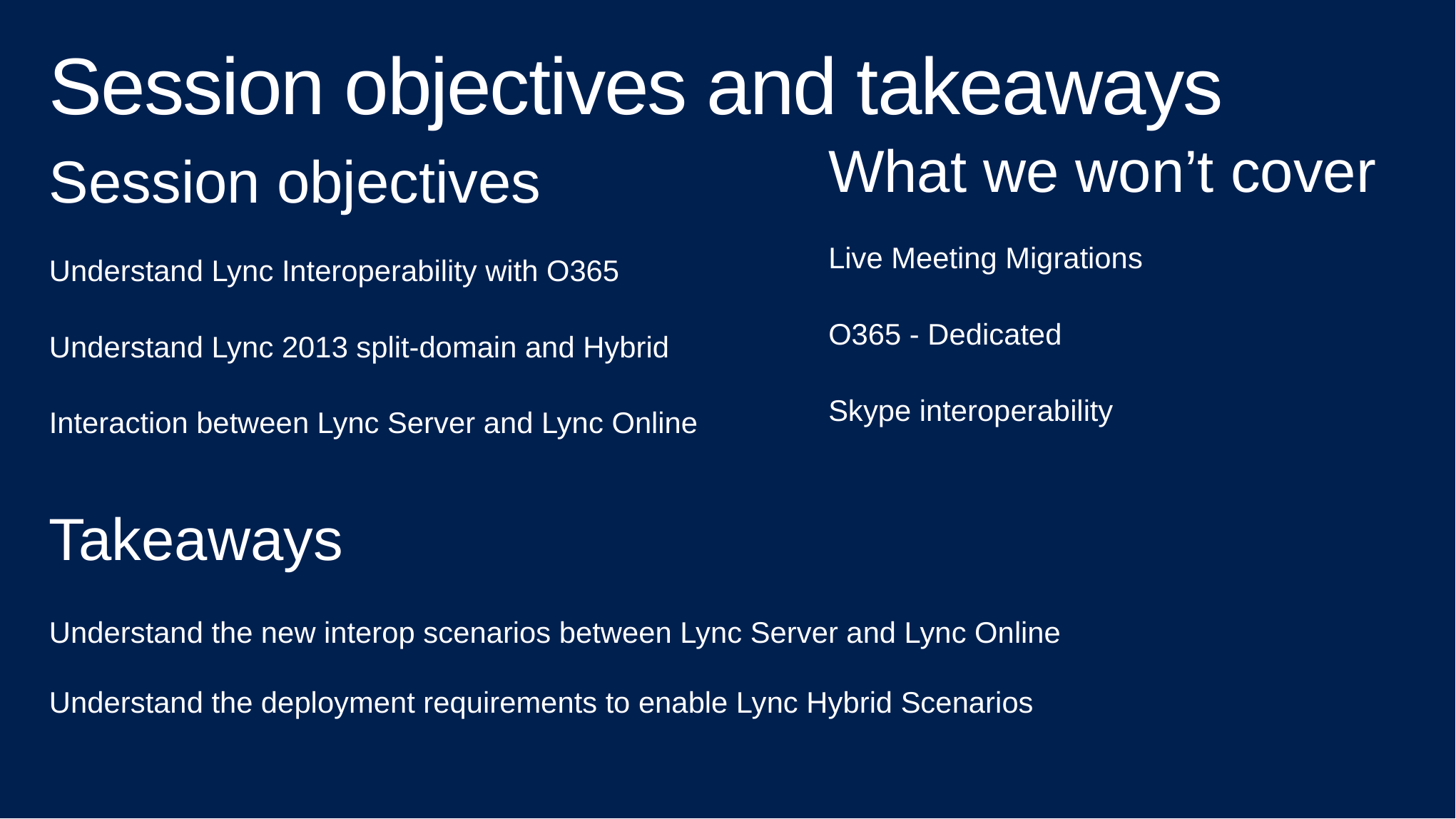

# Session objectives and takeaways
Session objectives

Understand Lync Interoperability with O365

Understand Lync 2013 split-domain and Hybrid

Interaction between Lync Server and Lync Online
What we won’t cover

Live Meeting Migrations

O365 - Dedicated

Skype interoperability

Takeaways

Understand the new interop scenarios between Lync Server and Lync Online
Understand the deployment requirements to enable Lync Hybrid Scenarios